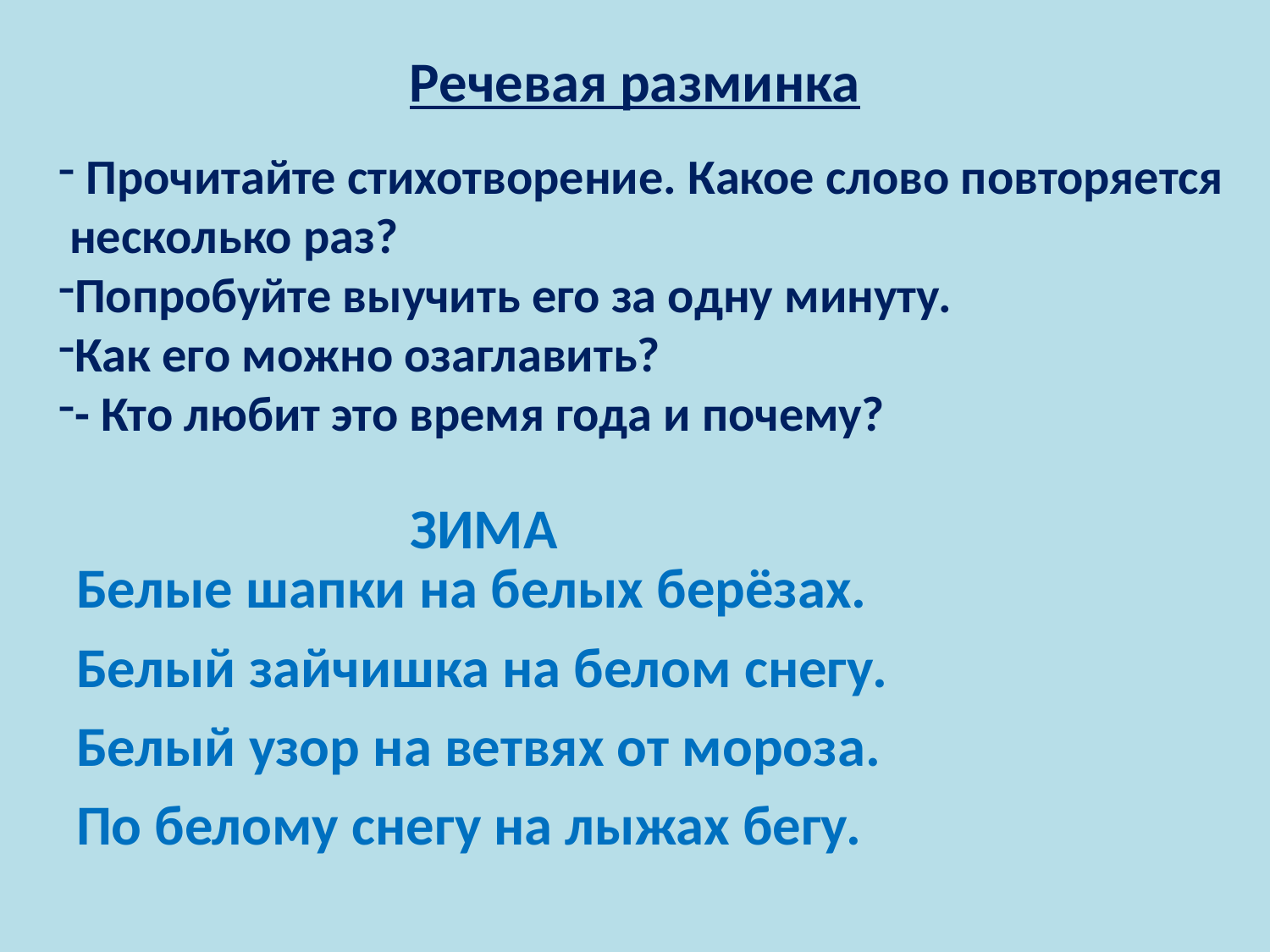

# Речевая разминка
 Прочитайте стихотворение. Какое слово повторяется
 несколько раз?
Попробуйте выучить его за одну минуту.
Как его можно озаглавить?
- Кто любит это время года и почему?
ЗИМА
Белые шапки на белых берёзах.
Белый зайчишка на белом снегу.
Белый узор на ветвях от мороза.
По белому снегу на лыжах бегу.